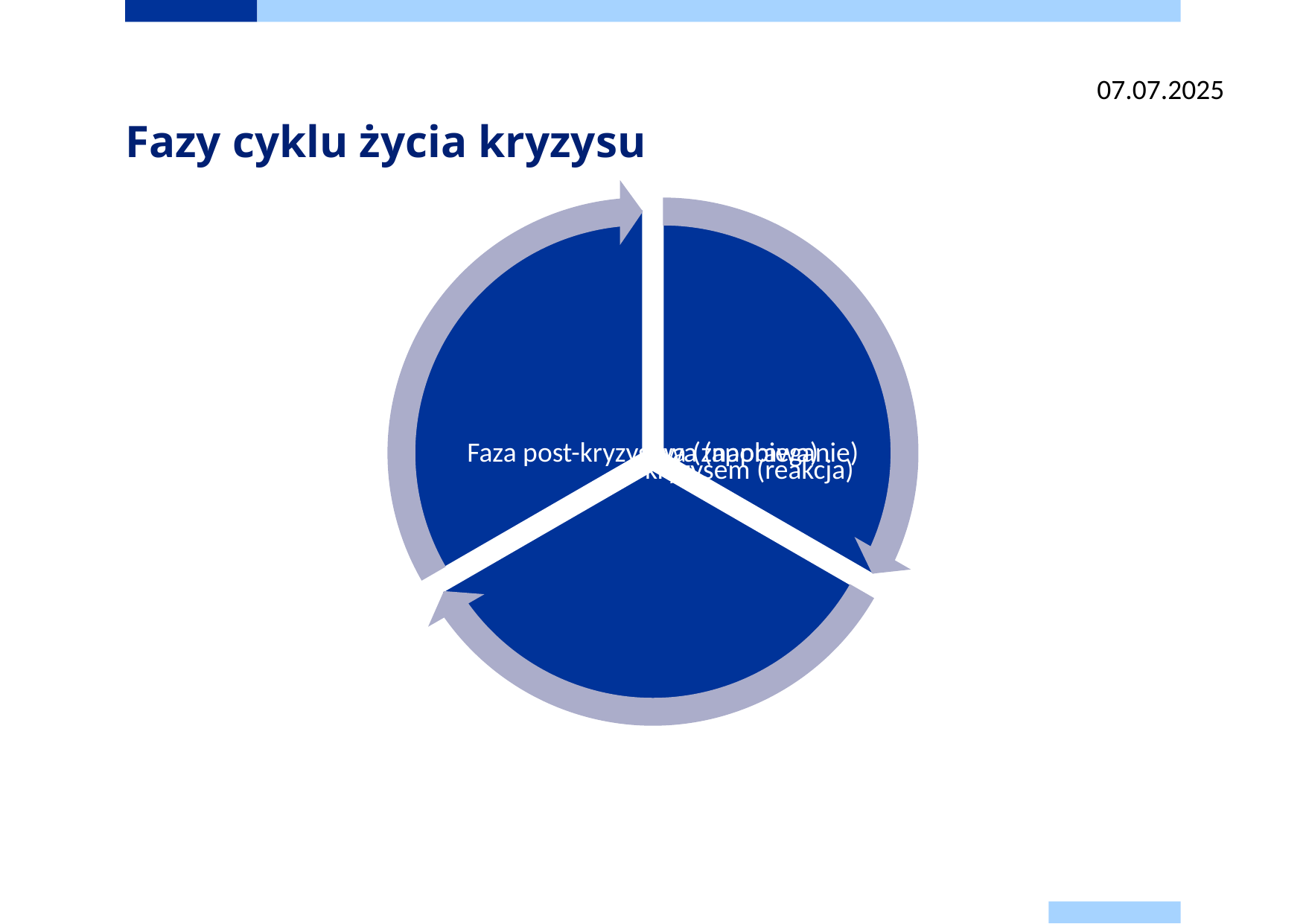

07.07.2025
# Fazy cyklu życia kryzysu
Faza pre-kryzysowa (zapobieganie)
Faza zarządzania kryzysem (reakcja)
Faza post-kryzysowa (naprawa)